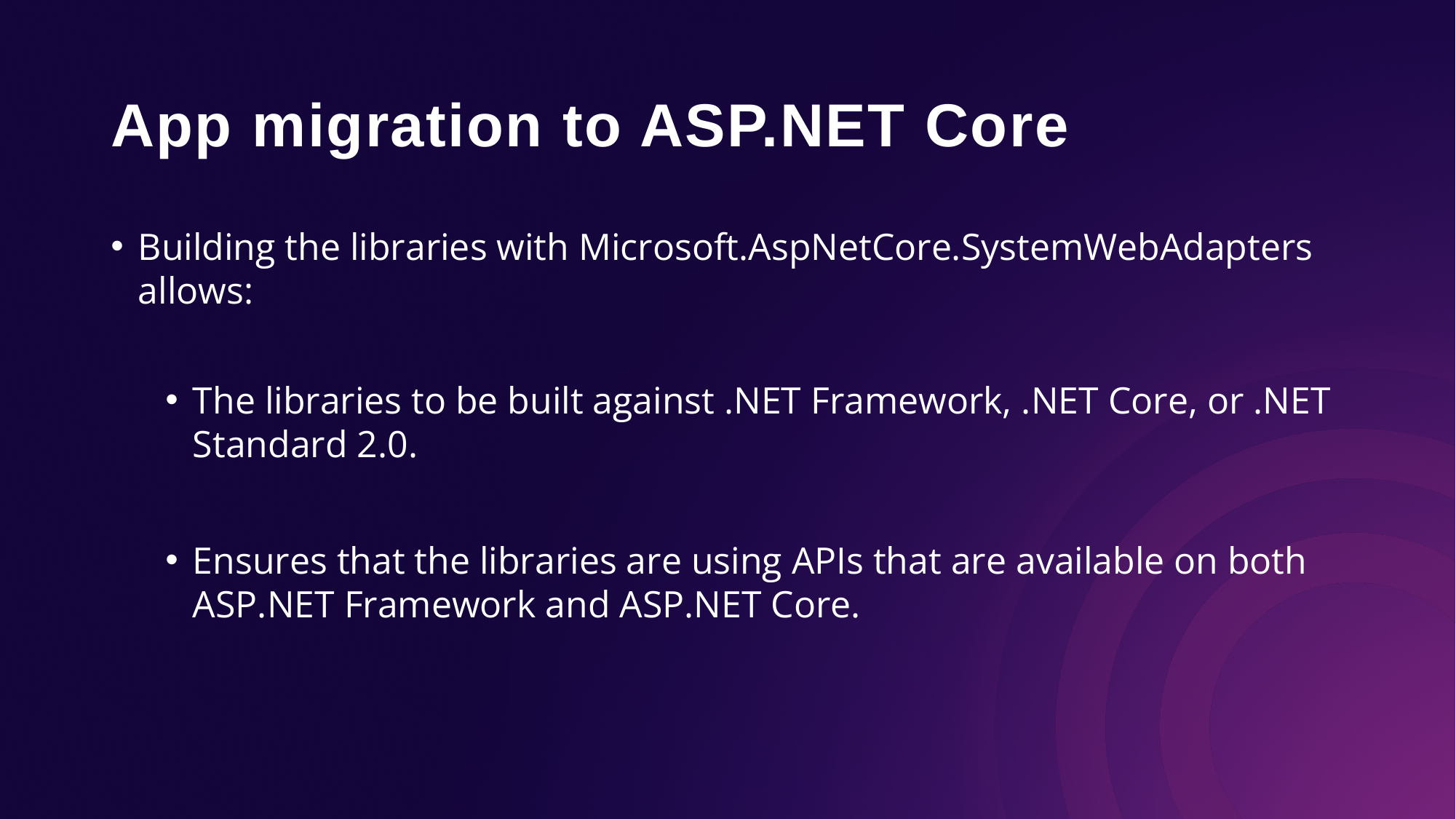

# App migration to ASP.NET Core
Building the libraries with Microsoft.AspNetCore.SystemWebAdapters allows:

The libraries to be built against .NET Framework, .NET Core, or .NET Standard 2.0.

Ensures that the libraries are using APIs that are available on both ASP.NET Framework and ASP.NET Core.